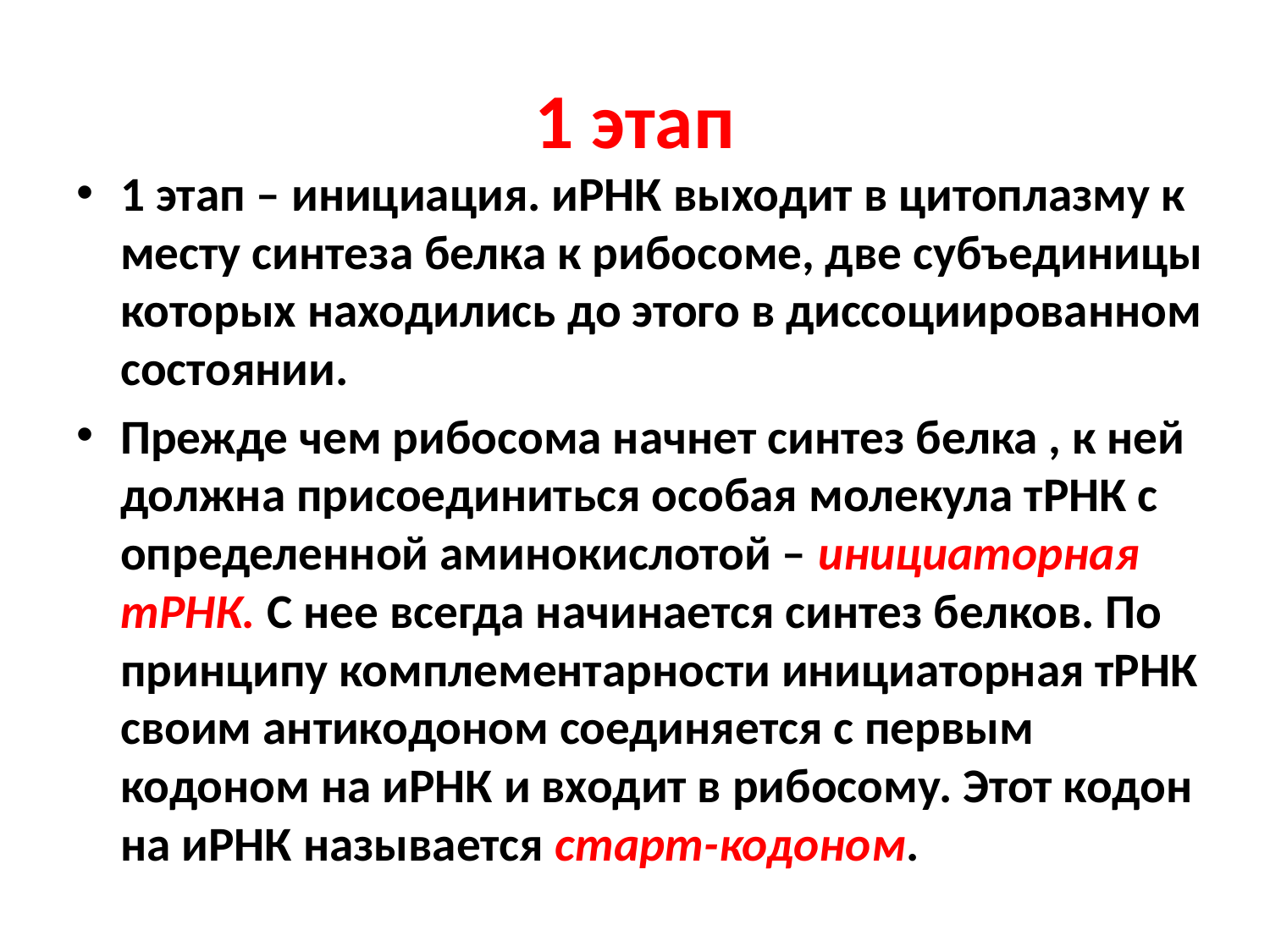

# 1 этап
1 этап – инициация. иРНК выходит в цитоплазму к месту синтеза белка к рибосоме, две субъединицы которых находились до этого в диссоциированном состоянии.
Прежде чем рибосома начнет синтез белка , к ней должна присоединиться особая молекула тРНК с определенной аминокислотой – инициаторная тРНК. С нее всегда начинается синтез белков. По принципу комплементарности инициаторная тРНК своим антикодоном соединяется с первым кодоном на иРНК и входит в рибосому. Этот кодон на иРНК называется старт-кодоном.